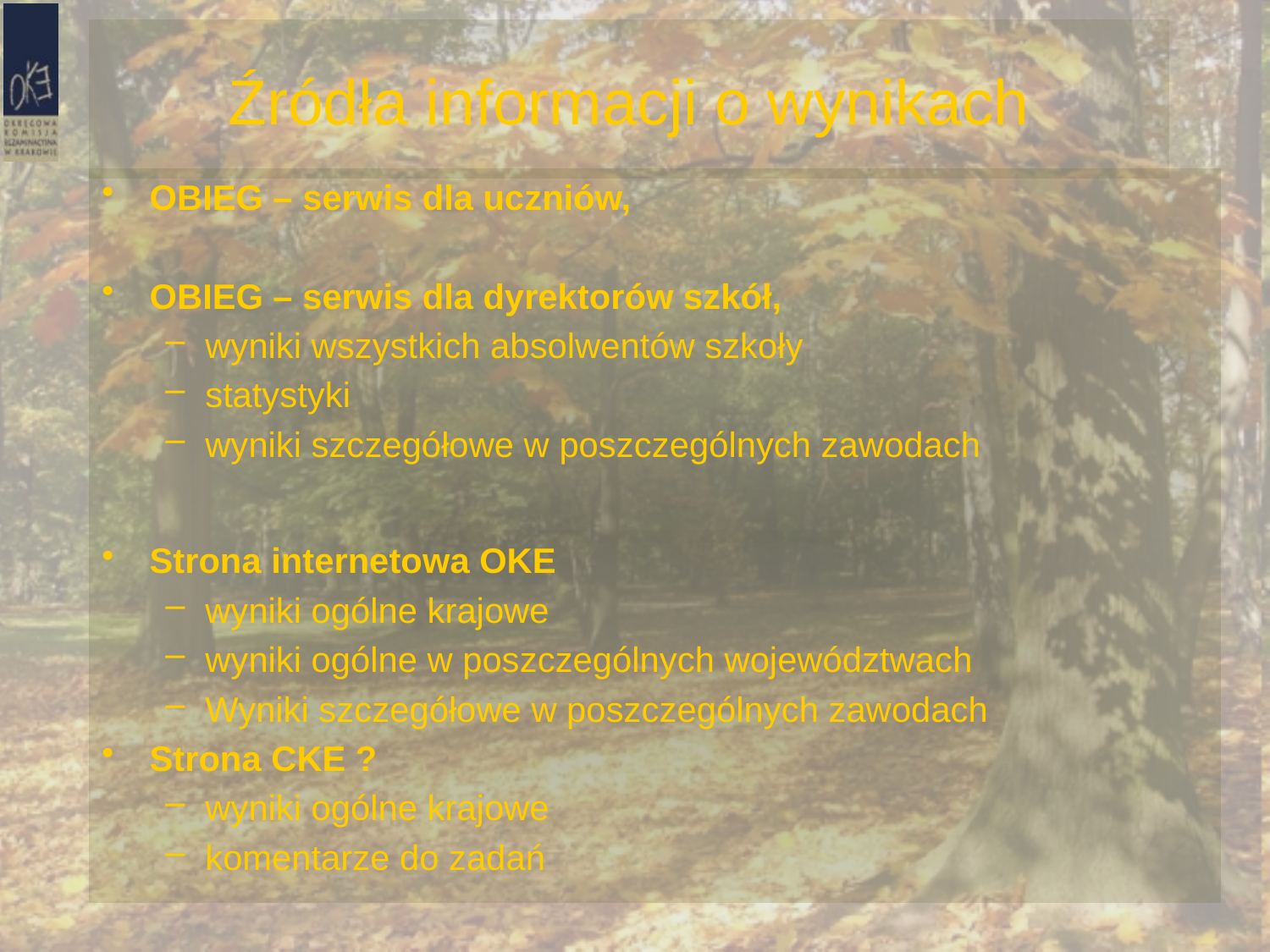

# Źródła informacji o wynikach
OBIEG – serwis dla uczniów,

OBIEG – serwis dla dyrektorów szkół,
wyniki wszystkich absolwentów szkoły
statystyki
wyniki szczegółowe w poszczególnych zawodach

Strona internetowa OKE
wyniki ogólne krajowe
wyniki ogólne w poszczególnych województwach
Wyniki szczegółowe w poszczególnych zawodach
Strona CKE ?
wyniki ogólne krajowe
komentarze do zadań